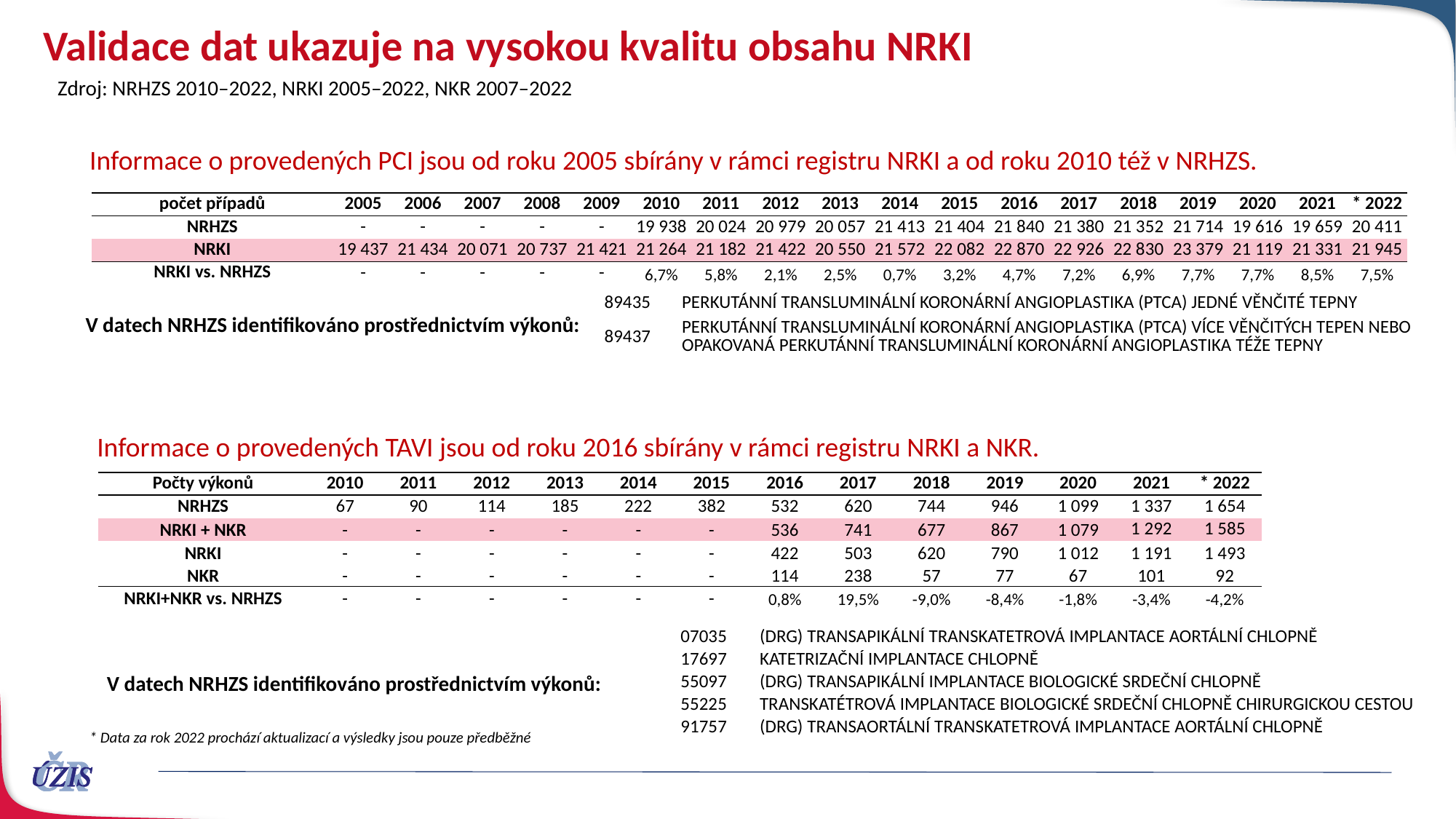

Validace dat ukazuje na vysokou kvalitu obsahu NRKI
Zdroj: NRHZS 2010–2022, NRKI 2005–2022, NKR 2007–2022
Informace o provedených PCI jsou od roku 2005 sbírány v rámci registru NRKI a od roku 2010 též v NRHZS.
| počet případů | 2005 | 2006 | 2007 | 2008 | 2009 | 2010 | 2011 | 2012 | 2013 | 2014 | 2015 | 2016 | 2017 | 2018 | 2019 | 2020 | 2021 | \* 2022 |
| --- | --- | --- | --- | --- | --- | --- | --- | --- | --- | --- | --- | --- | --- | --- | --- | --- | --- | --- |
| NRHZS | - | - | - | - | - | 19 938 | 20 024 | 20 979 | 20 057 | 21 413 | 21 404 | 21 840 | 21 380 | 21 352 | 21 714 | 19 616 | 19 659 | 20 411 |
| NRKI | 19 437 | 21 434 | 20 071 | 20 737 | 21 421 | 21 264 | 21 182 | 21 422 | 20 550 | 21 572 | 22 082 | 22 870 | 22 926 | 22 830 | 23 379 | 21 119 | 21 331 | 21 945 |
| NRKI vs. NRHZS | - | - | - | - | - | 6,7% | 5,8% | 2,1% | 2,5% | 0,7% | 3,2% | 4,7% | 7,2% | 6,9% | 7,7% | 7,7% | 8,5% | 7,5% |
| 89435 | PERKUTÁNNÍ TRANSLUMINÁLNÍ KORONÁRNÍ ANGIOPLASTIKA (PTCA) JEDNÉ VĚNČITÉ TEPNY |
| --- | --- |
| 89437 | PERKUTÁNNÍ TRANSLUMINÁLNÍ KORONÁRNÍ ANGIOPLASTIKA (PTCA) VÍCE VĚNČITÝCH TEPEN NEBO OPAKOVANÁ PERKUTÁNNÍ TRANSLUMINÁLNÍ KORONÁRNÍ ANGIOPLASTIKA TÉŽE TEPNY |
V datech NRHZS identifikováno prostřednictvím výkonů:
Informace o provedených TAVI jsou od roku 2016 sbírány v rámci registru NRKI a NKR.
| Počty výkonů | 2010 | 2011 | 2012 | 2013 | 2014 | 2015 | 2016 | 2017 | 2018 | 2019 | 2020 | 2021 | \* 2022 |
| --- | --- | --- | --- | --- | --- | --- | --- | --- | --- | --- | --- | --- | --- |
| NRHZS | 67 | 90 | 114 | 185 | 222 | 382 | 532 | 620 | 744 | 946 | 1 099 | 1 337 | 1 654 |
| NRKI + NKR | - | - | - | - | - | - | 536 | 741 | 677 | 867 | 1 079 | 1 292 | 1 585 |
| NRKI | - | - | - | - | - | - | 422 | 503 | 620 | 790 | 1 012 | 1 191 | 1 493 |
| NKR | - | - | - | - | - | - | 114 | 238 | 57 | 77 | 67 | 101 | 92 |
| NRKI+NKR vs. NRHZS | - | - | - | - | - | - | 0,8% | 19,5% | -9,0% | -8,4% | -1,8% | -3,4% | -4,2% |
| 07035 | (DRG) TRANSAPIKÁLNÍ TRANSKATETROVÁ IMPLANTACE AORTÁLNÍ CHLOPNĚ |
| --- | --- |
| 17697 | KATETRIZAČNÍ IMPLANTACE CHLOPNĚ |
| 55097 | (DRG) TRANSAPIKÁLNÍ IMPLANTACE BIOLOGICKÉ SRDEČNÍ CHLOPNĚ |
| 55225 | TRANSKATÉTROVÁ IMPLANTACE BIOLOGICKÉ SRDEČNÍ CHLOPNĚ CHIRURGICKOU CESTOU |
| 91757 | (DRG) TRANSAORTÁLNÍ TRANSKATETROVÁ IMPLANTACE AORTÁLNÍ CHLOPNĚ |
V datech NRHZS identifikováno prostřednictvím výkonů:
* Data za rok 2022 prochází aktualizací a výsledky jsou pouze předběžné